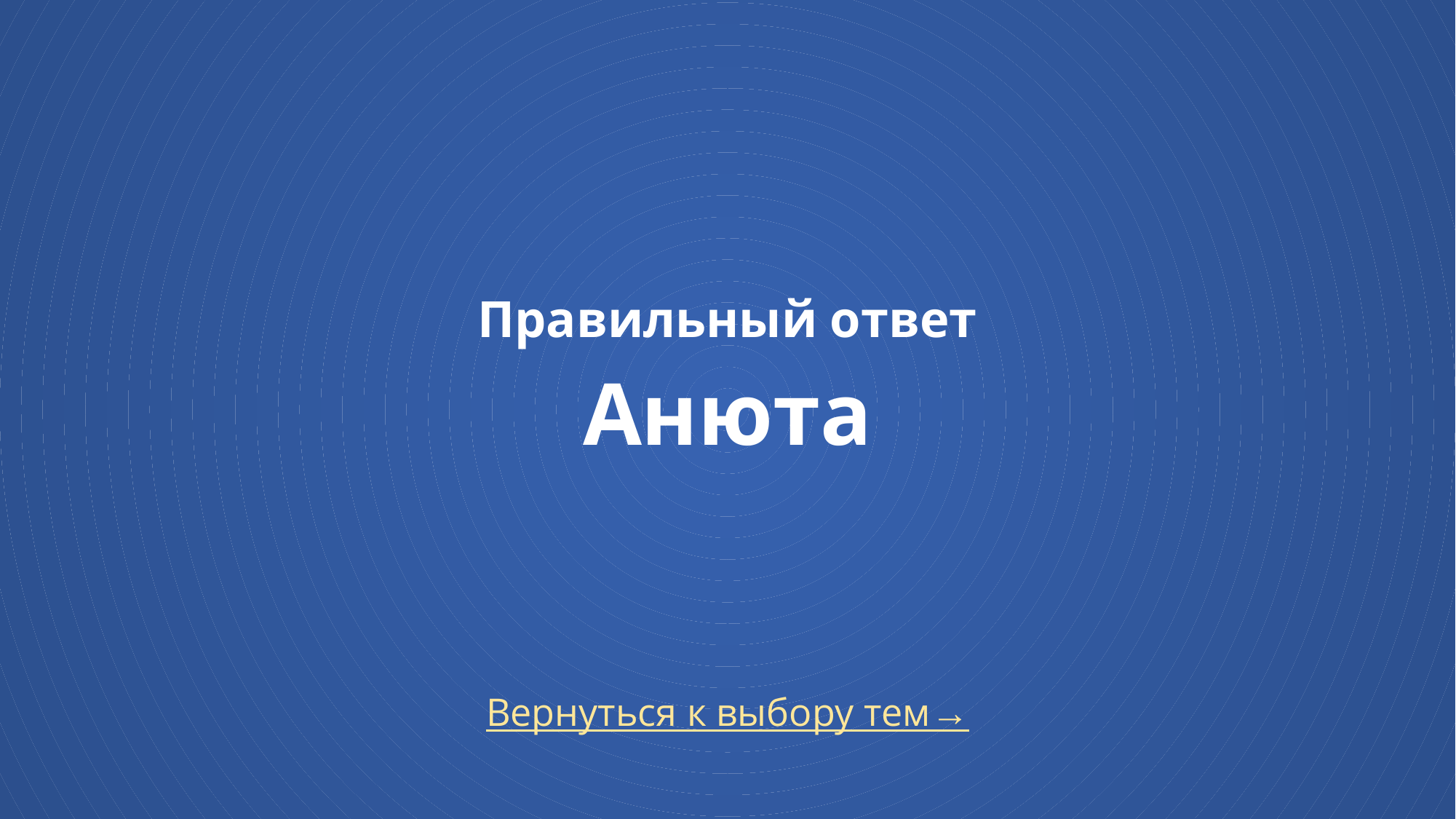

# Правильный ответ Анюта
Вернуться к выбору тем→